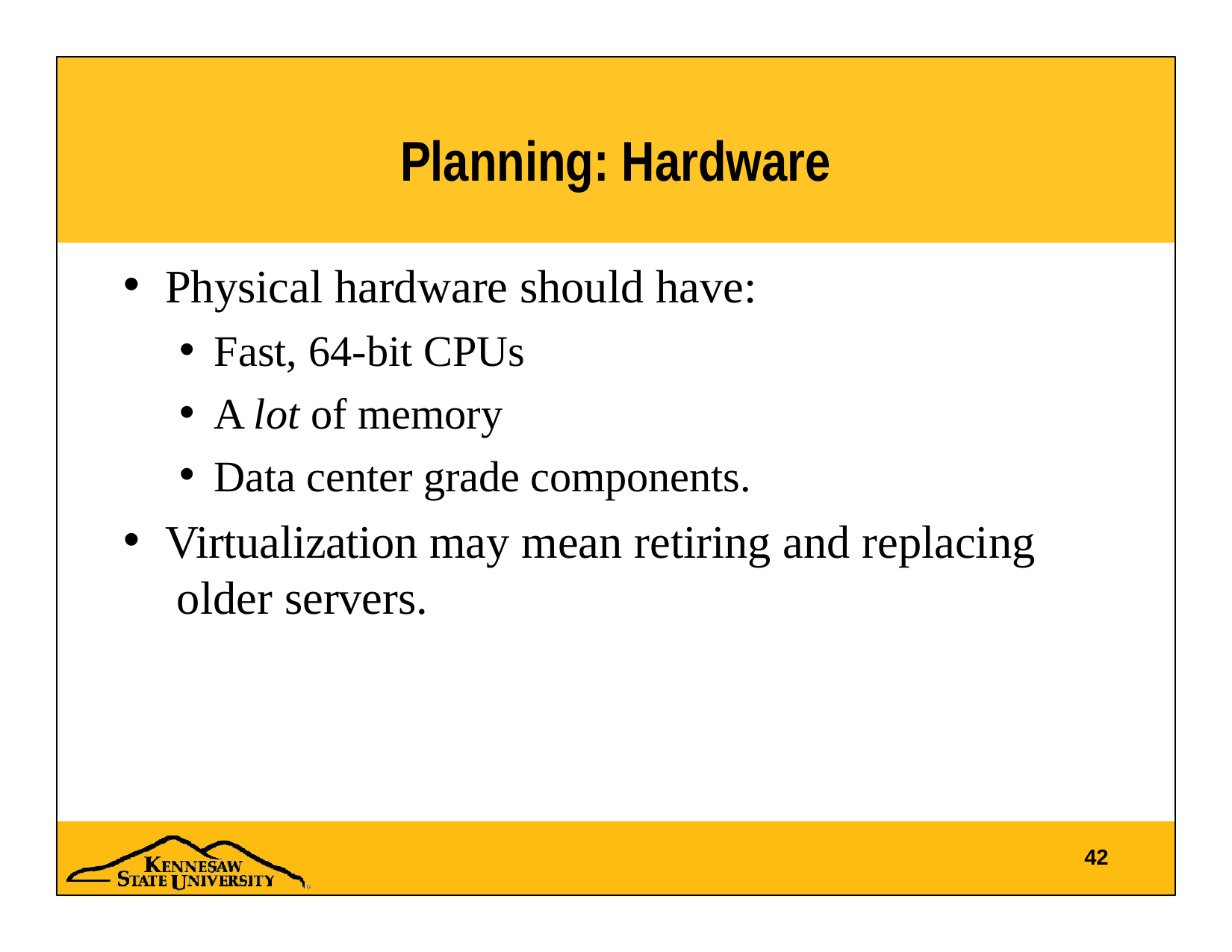

# Planning: Hardware
Physical hardware should have:
Fast, 64-bit CPUs
A lot of memory
Data center grade components.
Virtualization may mean retiring and replacing  older servers.

42